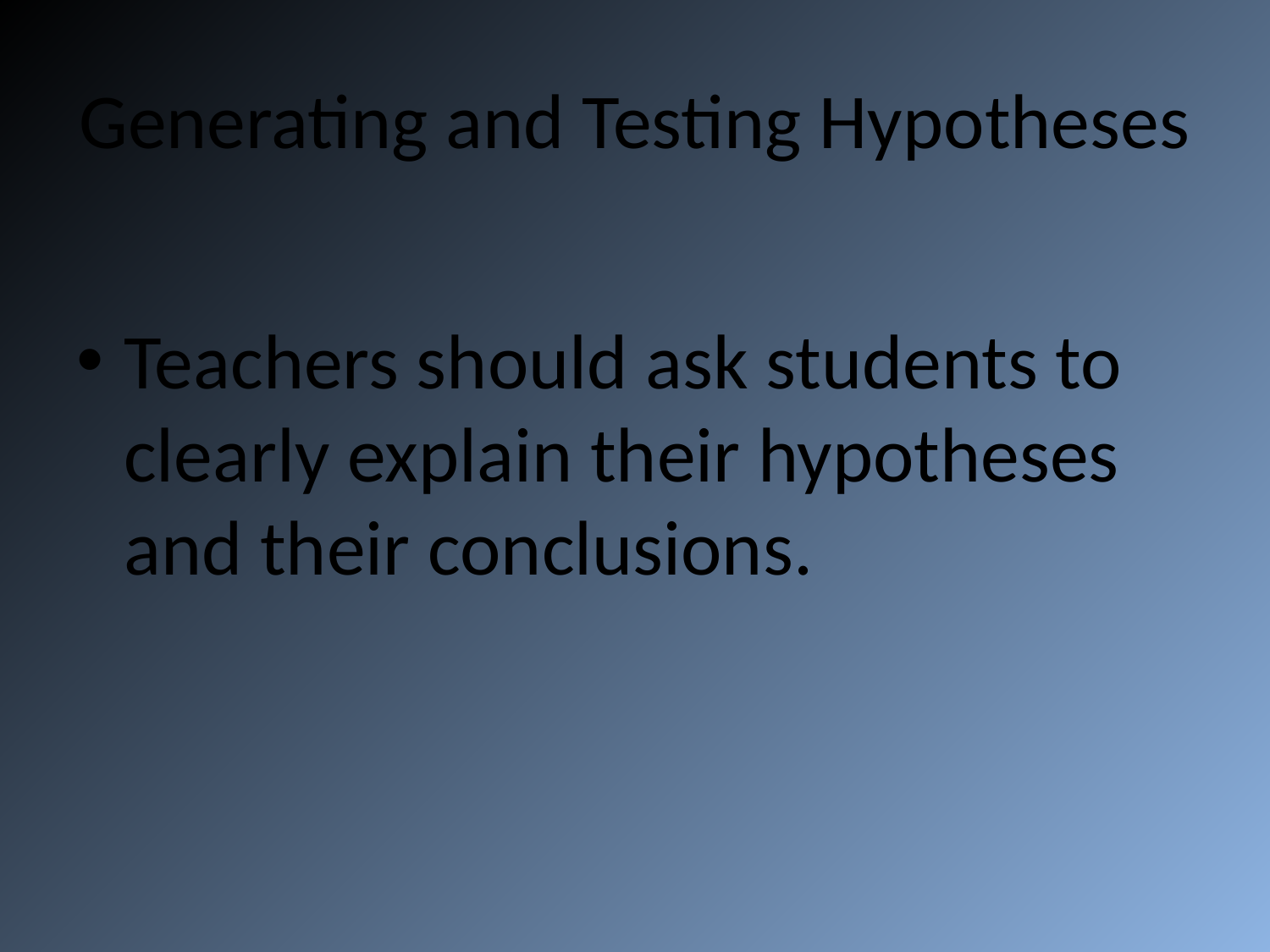

# Generating and Testing Hypotheses

Teachers should ask students to clearly explain their hypotheses and their conclusions.